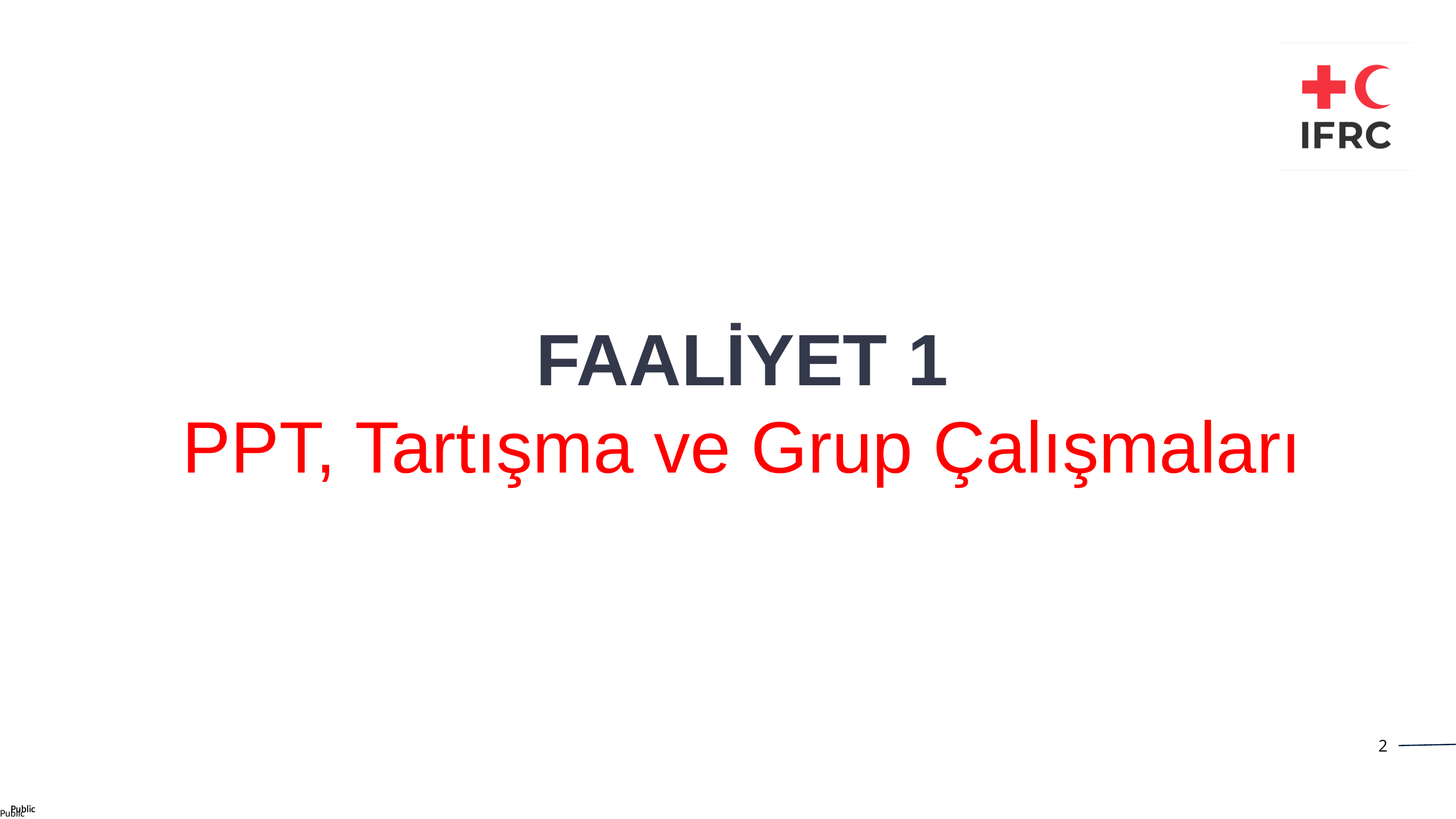

FAALİYET 1
PPT, Tartışma ve Grup Çalışmaları